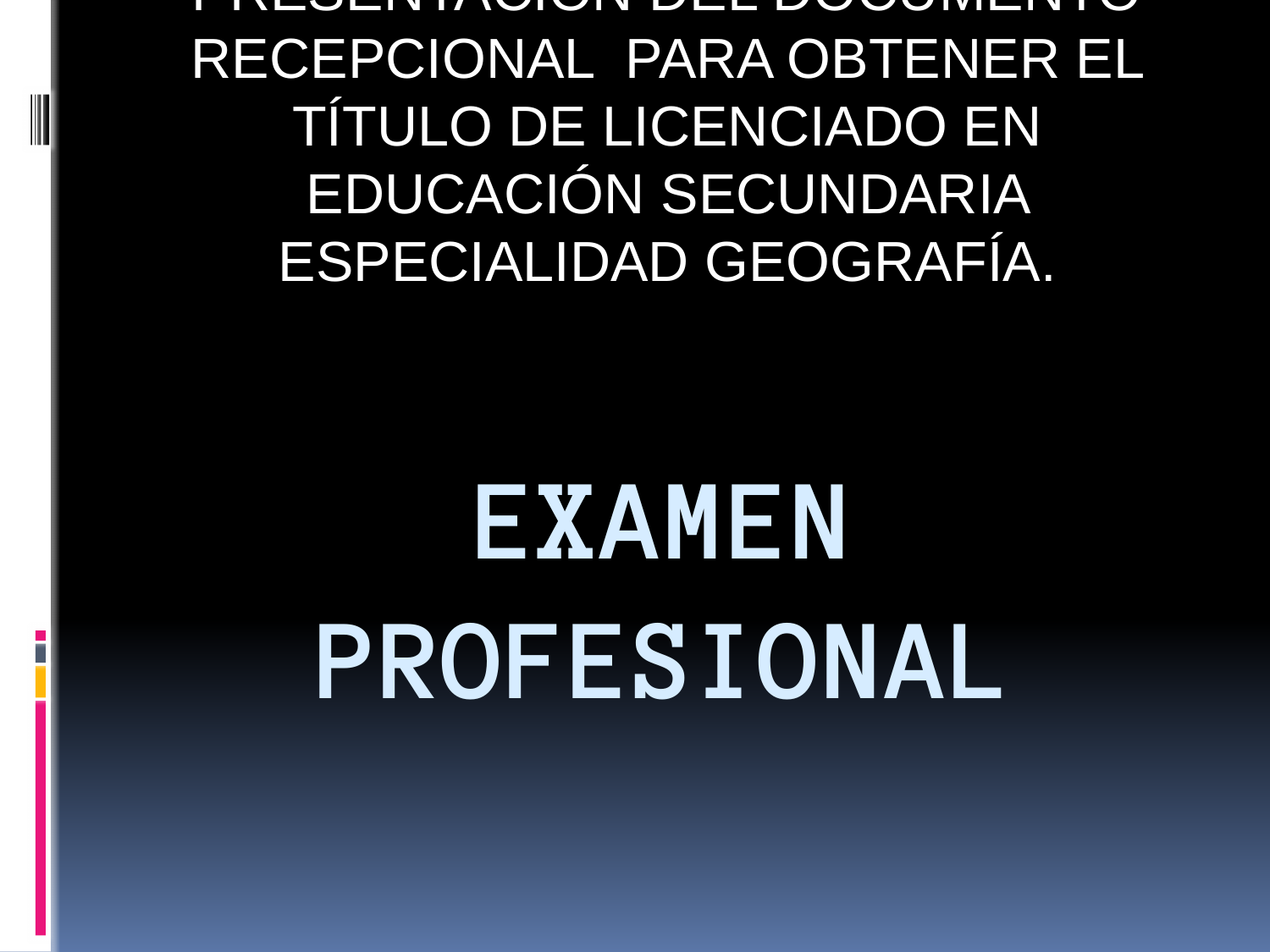

PRESENTACIÓN DEL DOCUMENTO RECEPCIONAL  PARA OBTENER EL TÍTULO DE LICENCIADO EN EDUCACIÓN SECUNDARIA ESPECIALIDAD GEOGRAFÍA.
# EXAMEN PROFESIONAL